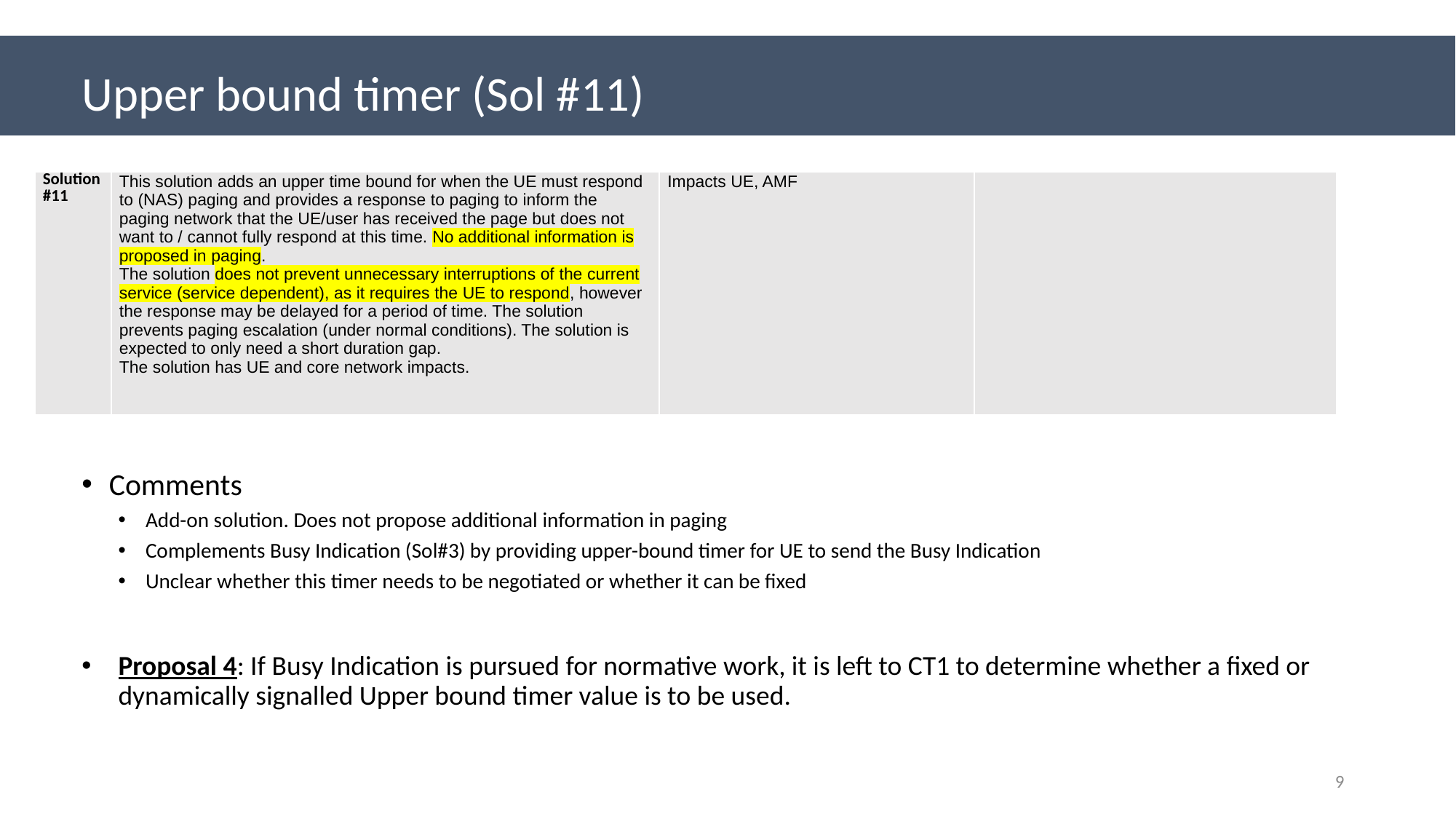

# Upper bound timer (Sol #11)
| Solution #11 | This solution adds an upper time bound for when the UE must respond to (NAS) paging and provides a response to paging to inform the paging network that the UE/user has received the page but does not want to / cannot fully respond at this time. No additional information is proposed in paging. The solution does not prevent unnecessary interruptions of the current service (service dependent), as it requires the UE to respond, however the response may be delayed for a period of time. The solution prevents paging escalation (under normal conditions). The solution is expected to only need a short duration gap. The solution has UE and core network impacts. | Impacts UE, AMF |  |
| --- | --- | --- | --- |
Comments
Add-on solution. Does not propose additional information in paging
Complements Busy Indication (Sol#3) by providing upper-bound timer for UE to send the Busy Indication
Unclear whether this timer needs to be negotiated or whether it can be fixed

Proposal 4: If Busy Indication is pursued for normative work, it is left to CT1 to determine whether a fixed or dynamically signalled Upper bound timer value is to be used.

9